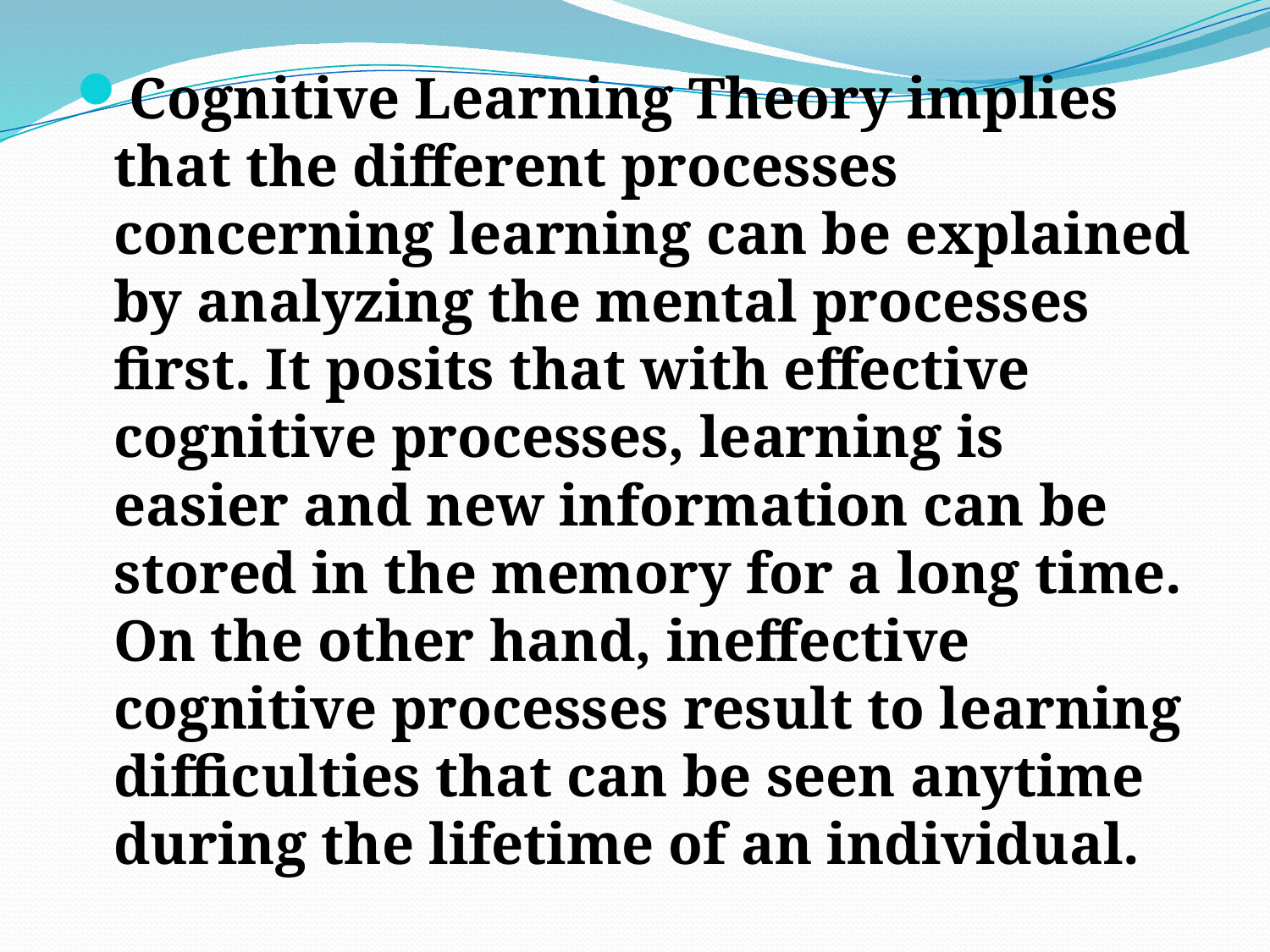

Cognitive Learning Theory implies that the different processes concerning learning can be explained by analyzing the mental processes first. It posits that with effective cognitive processes, learning is easier and new information can be stored in the memory for a long time. On the other hand, ineffective cognitive processes result to learning difficulties that can be seen anytime during the lifetime of an individual.